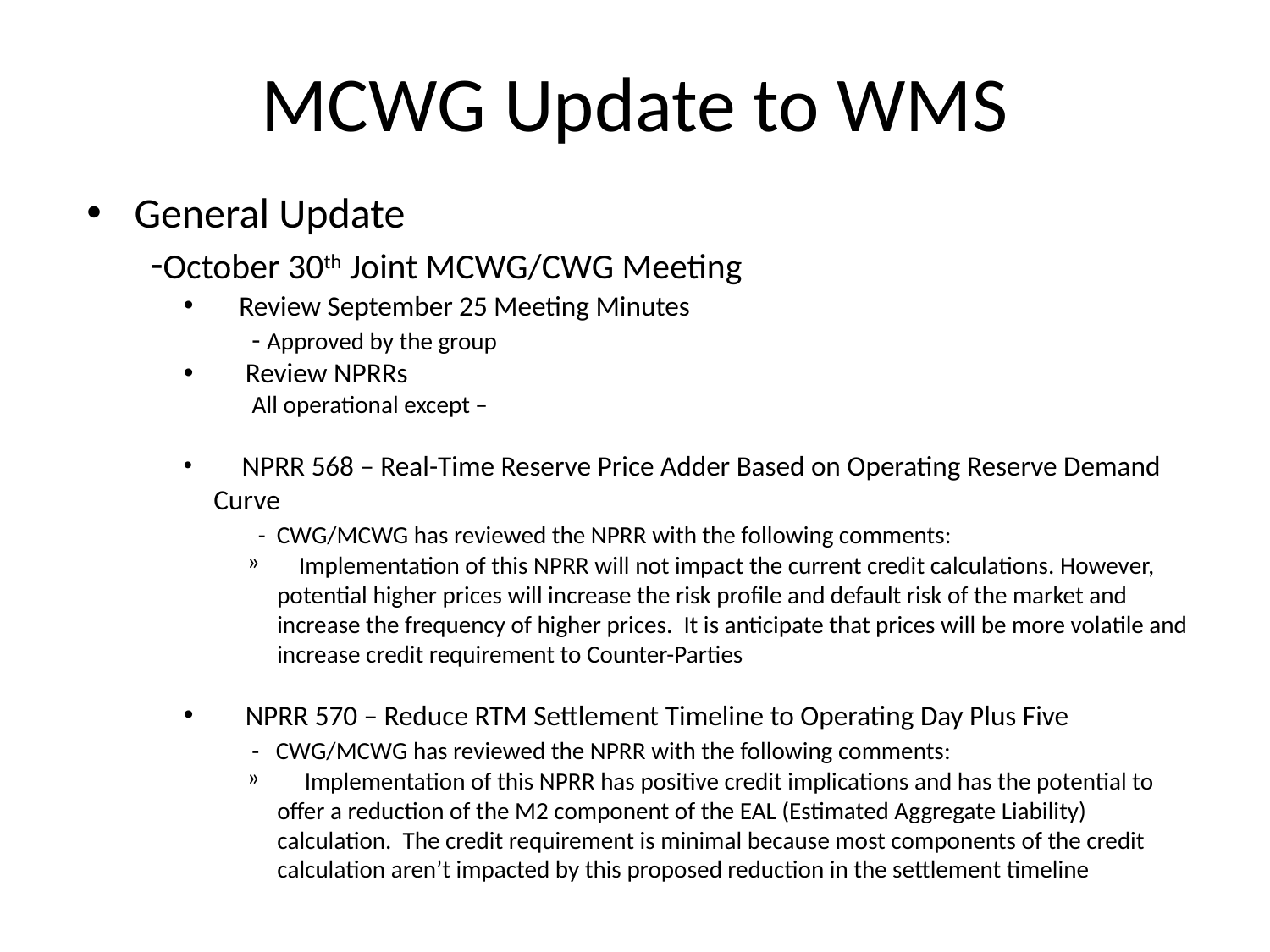

MCWG Update to WMS
General Update
-October 30th Joint MCWG/CWG Meeting
    Review September 25 Meeting Minutes
      - Approved by the group
     Review NPRRs
       All operational except –

     NPRR 568 – Real-Time Reserve Price Adder Based on Operating Reserve Demand Curve
       -  CWG/MCWG has reviewed the NPRR with the following comments:
    Implementation of this NPRR will not impact the current credit calculations. However, potential higher prices will increase the risk profile and default risk of the market and increase the frequency of higher prices.  It is anticipate that prices will be more volatile and increase credit requirement to Counter-Parties

     NPRR 570 – Reduce RTM Settlement Timeline to Operating Day Plus Five
      -   CWG/MCWG has reviewed the NPRR with the following comments:
     Implementation of this NPRR has positive credit implications and has the potential to offer a reduction of the M2 component of the EAL (Estimated Aggregate Liability) calculation.  The credit requirement is minimal because most components of the credit calculation aren’t impacted by this proposed reduction in the settlement timeline